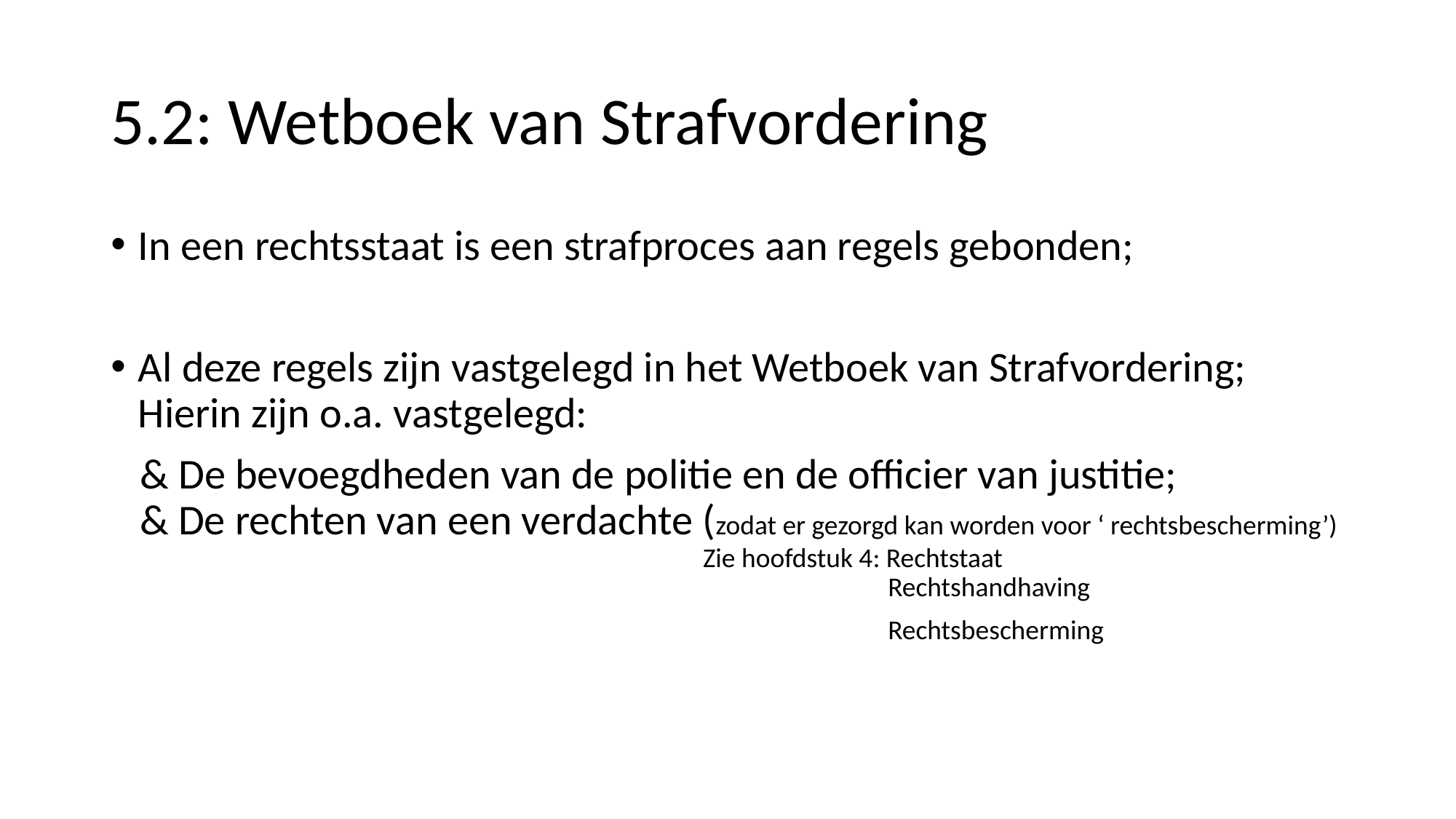

# 5.2: Wetboek van Strafvordering
In een rechtsstaat is een strafproces aan regels gebonden;

Al deze regels zijn vastgelegd in het Wetboek van Strafvordering;
Hierin zijn o.a. vastgelegd:
   & De bevoegdheden van de politie en de officier van justitie;
   & De rechten van een verdachte (zodat er gezorgd kan worden voor ‘ rechtsbescherming’)
                                                                                                Zie hoofdstuk 4: Rechtstaat
                                                                                                                              Rechtshandhaving
                                                                                                                              Rechtsbescherming